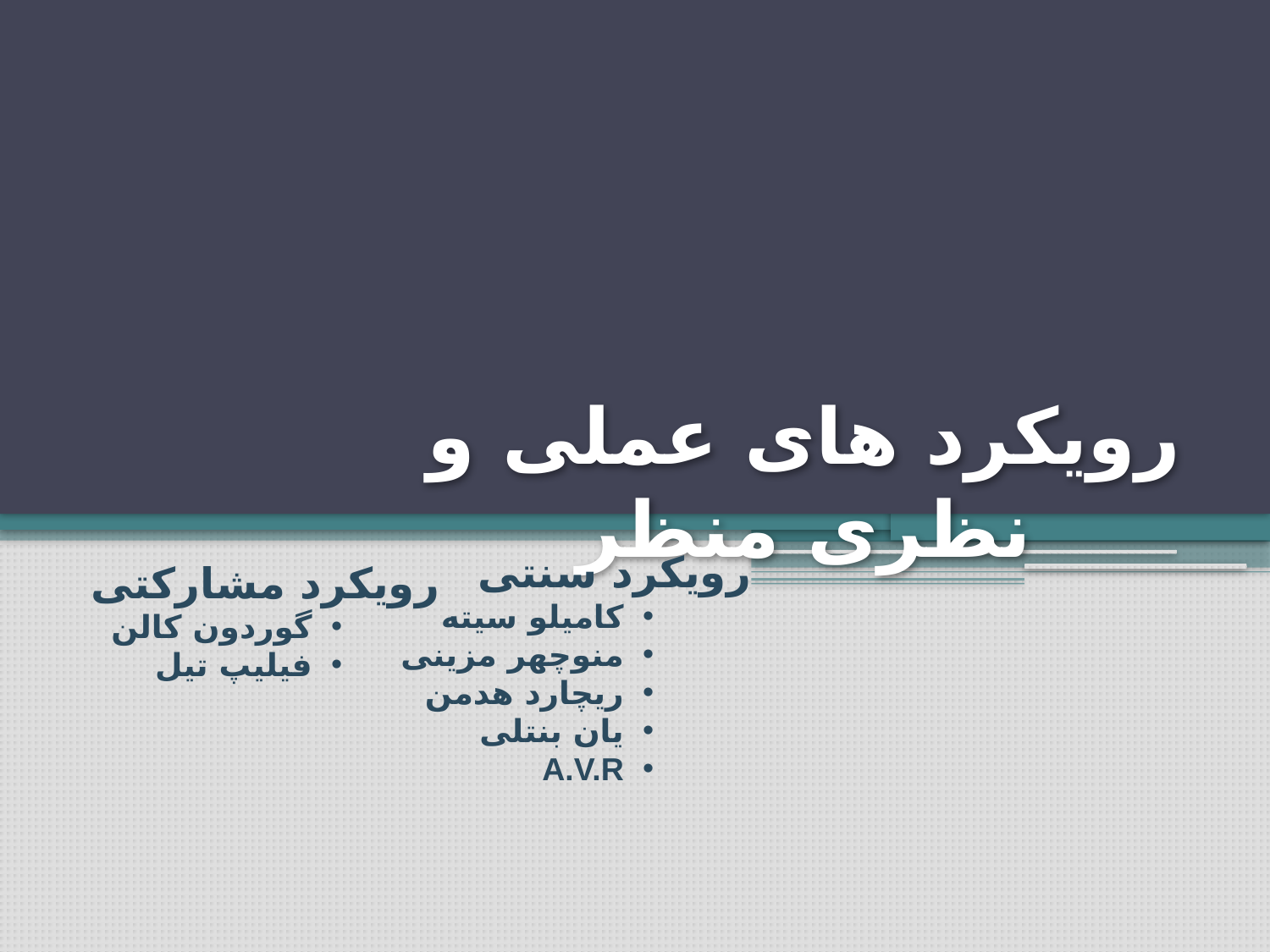

رویکرد های عملی و نظری منظر
رویکرد سنتی
کامیلو سیته
منوچهر مزینی
ریچارد هدمن
یان بنتلی
A.V.R
رویکرد مشارکتی
گوردون کالن
فیلیپ تیل